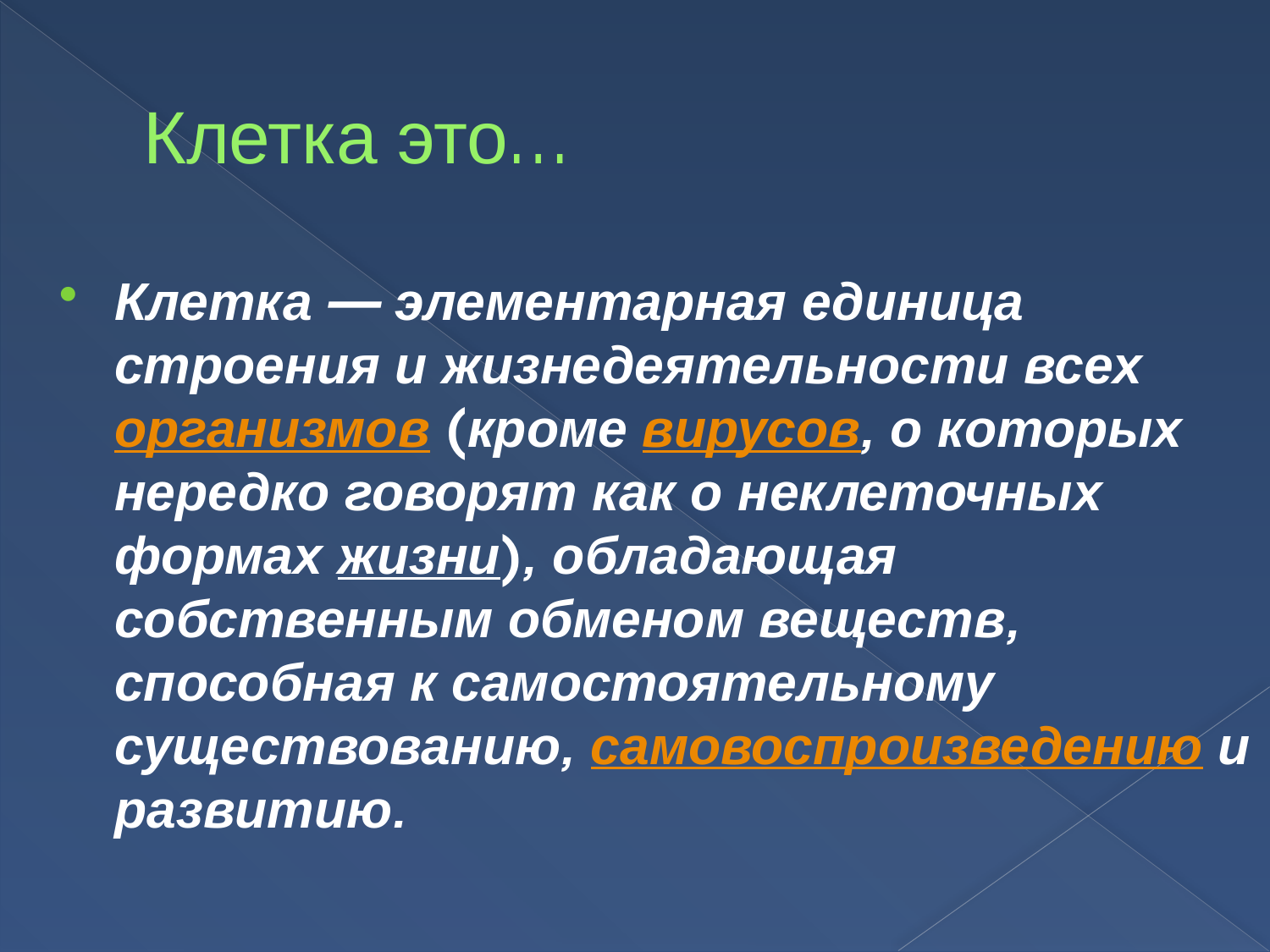

# Клетка это…
Клетка — элементарная единица строения и жизнедеятельности всех организмов (кроме вирусов, о которых нередко говорят как о неклеточных формах жизни), обладающая собственным обменом веществ, способная к самостоятельному существованию, самовоспроизведению и развитию.